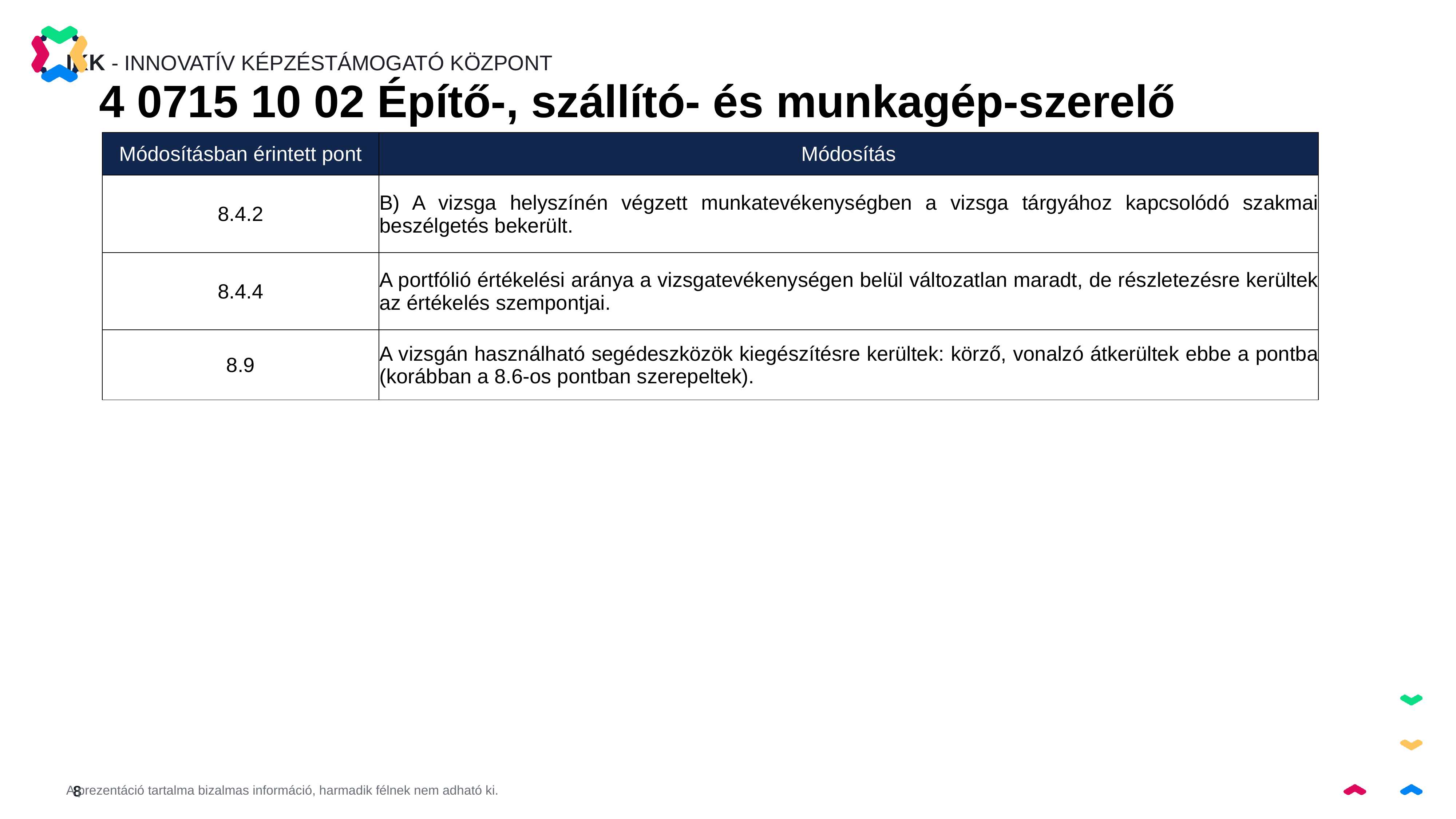

4 0715 10 02 Építő-, szállító- és munkagép-szerelő

| Módosításban érintett pont | Módosítás |
| --- | --- |
| 8.4.2 | B) A vizsga helyszínén végzett munkatevékenységben a vizsga tárgyához kapcsolódó szakmai beszélgetés bekerült. |
| 8.4.4 | A portfólió értékelési aránya a vizsgatevékenységen belül változatlan maradt, de részletezésre kerültek az értékelés szempontjai. |
| 8.9 | A vizsgán használható segédeszközök kiegészítésre kerültek: körző, vonalzó átkerültek ebbe a pontba (korábban a 8.6-os pontban szerepeltek). |